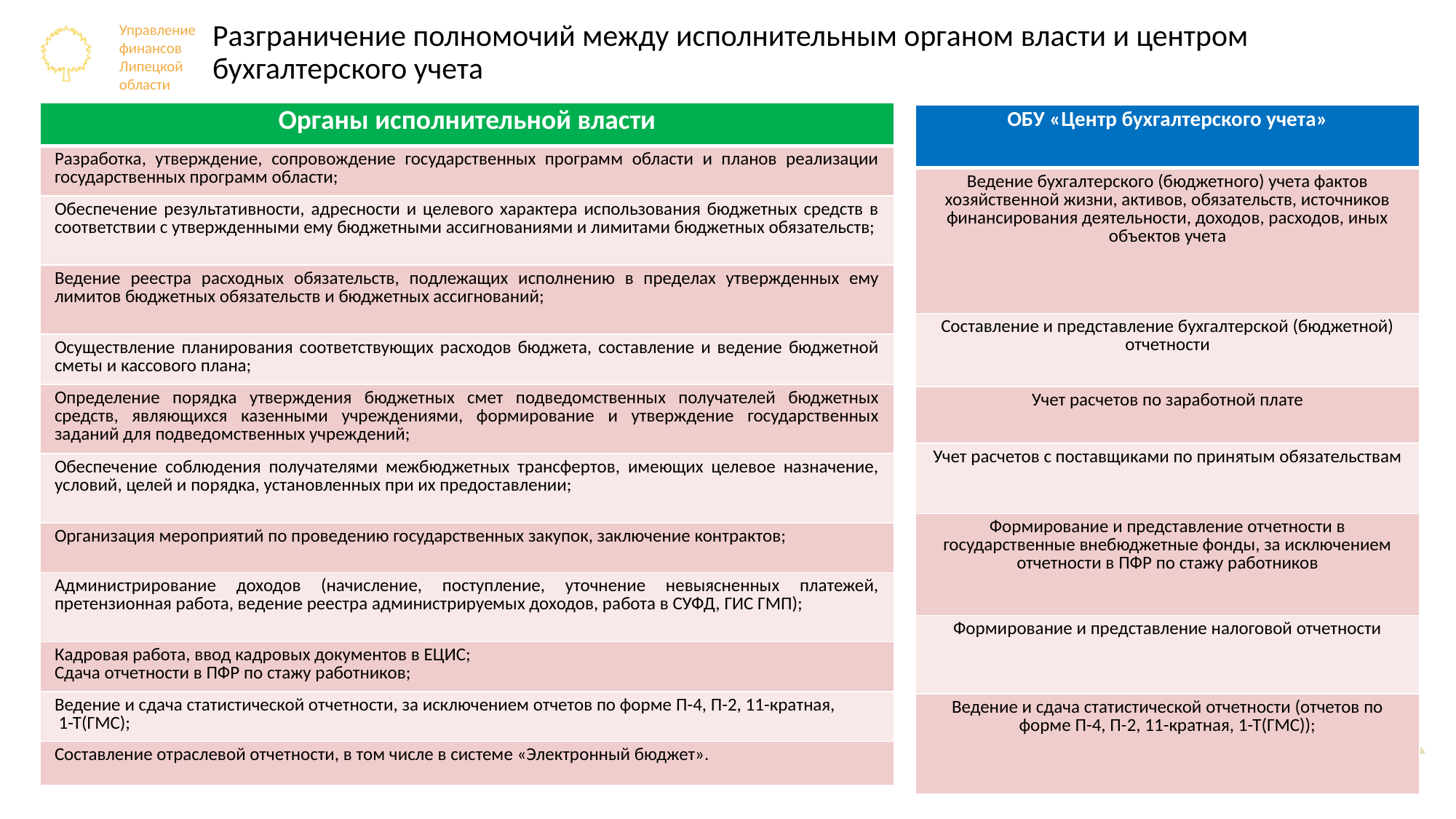

# Разграничение полномочий между исполнительным органом власти и центром бухгалтерского учета
| Органы исполнительной власти |
| --- |
| Разработка, утверждение, сопровождение государственных программ области и планов реализации государственных программ области; |
| Обеспечение результативности, адресности и целевого характера использования бюджетных средств в соответствии с утвержденными ему бюджетными ассигнованиями и лимитами бюджетных обязательств; |
| Ведение реестра расходных обязательств, подлежащих исполнению в пределах утвержденных ему лимитов бюджетных обязательств и бюджетных ассигнований; |
| Осуществление планирования соответствующих расходов бюджета, составление и ведение бюджетной сметы и кассового плана; |
| Определение порядка утверждения бюджетных смет подведомственных получателей бюджетных средств, являющихся казенными учреждениями, формирование и утверждение государственных заданий для подведомственных учреждений; |
| Обеспечение соблюдения получателями межбюджетных трансфертов, имеющих целевое назначение, условий, целей и порядка, установленных при их предоставлении; |
| Организация мероприятий по проведению государственных закупок, заключение контрактов; |
| Администрирование доходов (начисление, поступление, уточнение невыясненных платежей, претензионная работа, ведение реестра администрируемых доходов, работа в СУФД, ГИС ГМП); |
| Кадровая работа, ввод кадровых документов в ЕЦИС; Сдача отчетности в ПФР по стажу работников; |
| Ведение и сдача статистической отчетности, за исключением отчетов по форме П-4, П-2, 11-кратная, 1-Т(ГМС); |
| Составление отраслевой отчетности, в том числе в системе «Электронный бюджет». |
| ОБУ «Центр бухгалтерского учета» |
| --- |
| Ведение бухгалтерского (бюджетного) учета фактов хозяйственной жизни, активов, обязательств, источников финансирования деятельности, доходов, расходов, иных объектов учета |
| Составление и представление бухгалтерской (бюджетной) отчетности |
| Учет расчетов по заработной плате |
| Учет расчетов с поставщиками по принятым обязательствам |
| Формирование и представление отчетности в государственные внебюджетные фонды, за исключением отчетности в ПФР по стажу работников |
| Формирование и представление налоговой отчетности |
| Ведение и сдача статистической отчетности (отчетов по форме П-4, П-2, 11-кратная, 1-Т(ГМС)); |